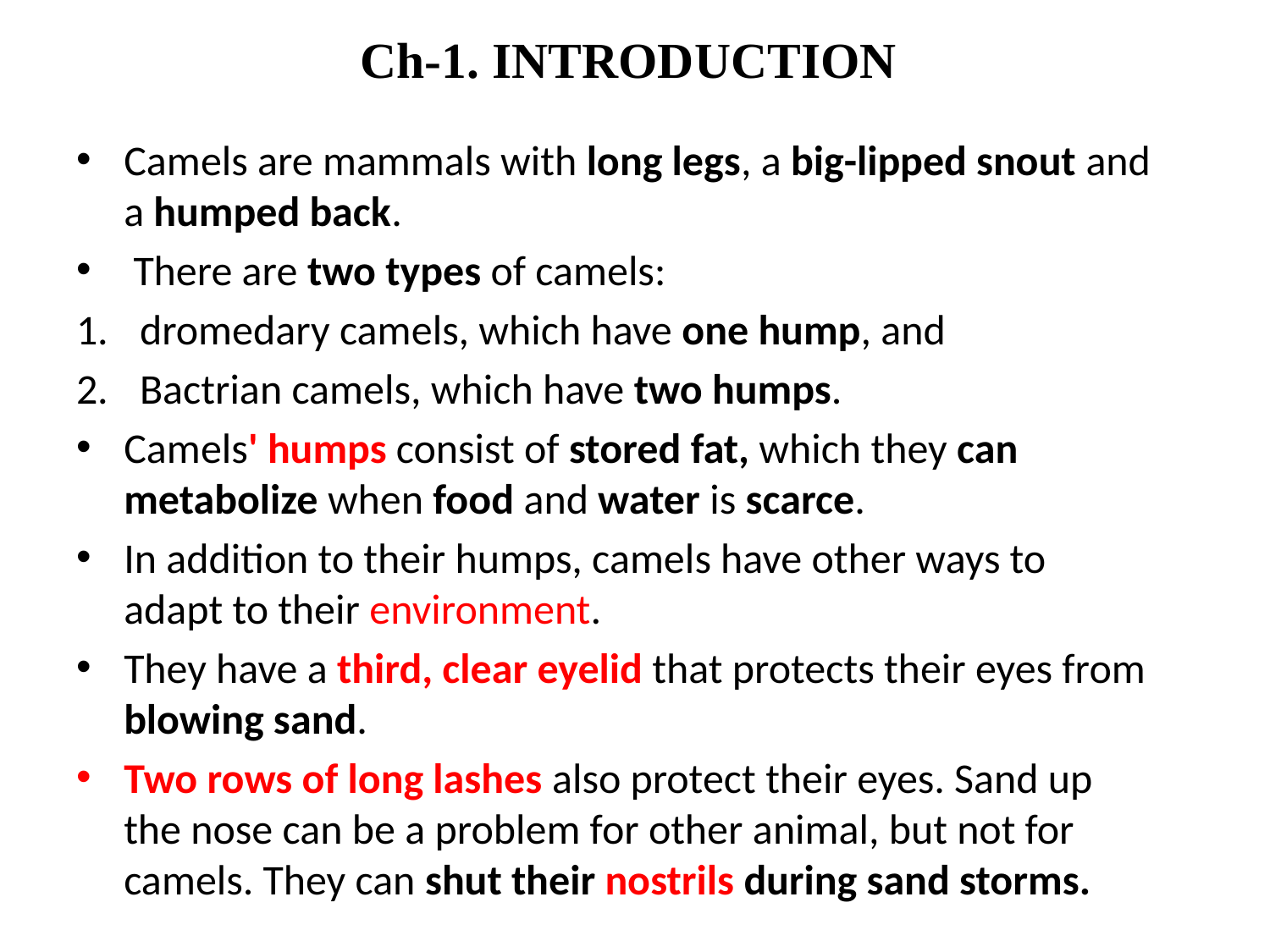

# Ch-1. INTRODUCTION
Camels are mammals with long legs, a big-lipped snout and a humped back.
 There are two types of camels:
dromedary camels, which have one hump, and
Bactrian camels, which have two humps.
Camels' humps consist of stored fat, which they can metabolize when food and water is scarce.
In addition to their humps, camels have other ways to adapt to their environment.
They have a third, clear eyelid that protects their eyes from blowing sand.
Two rows of long lashes also protect their eyes. Sand up the nose can be a problem for other animal, but not for camels. They can shut their nostrils during sand storms.